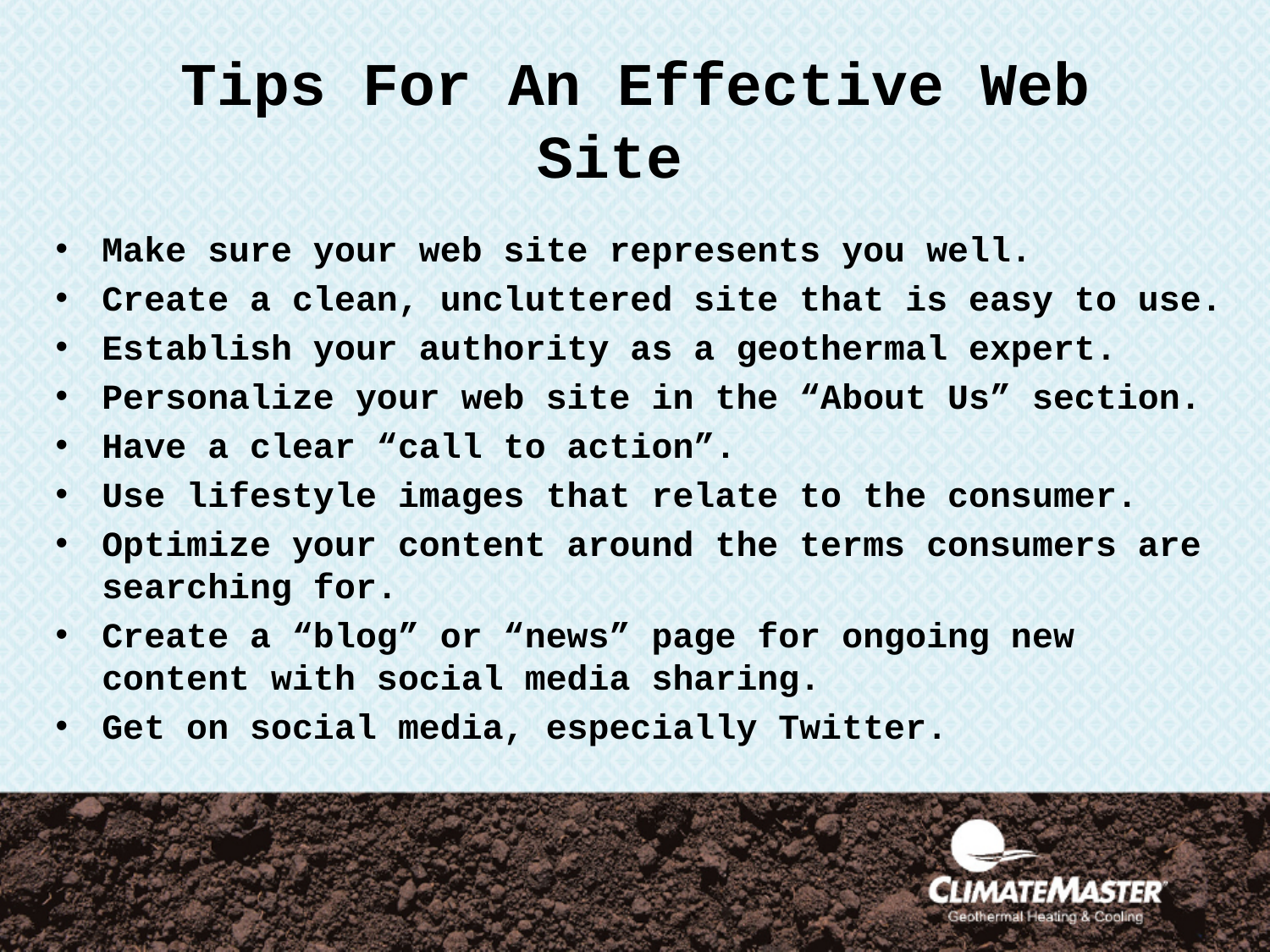

# Tips For An Effective Web Site
Make sure your web site represents you well.
Create a clean, uncluttered site that is easy to use.
Establish your authority as a geothermal expert.
Personalize your web site in the “About Us” section.
Have a clear “call to action”.
Use lifestyle images that relate to the consumer.
Optimize your content around the terms consumers are searching for.
Create a “blog” or “news” page for ongoing new content with social media sharing.
Get on social media, especially Twitter.